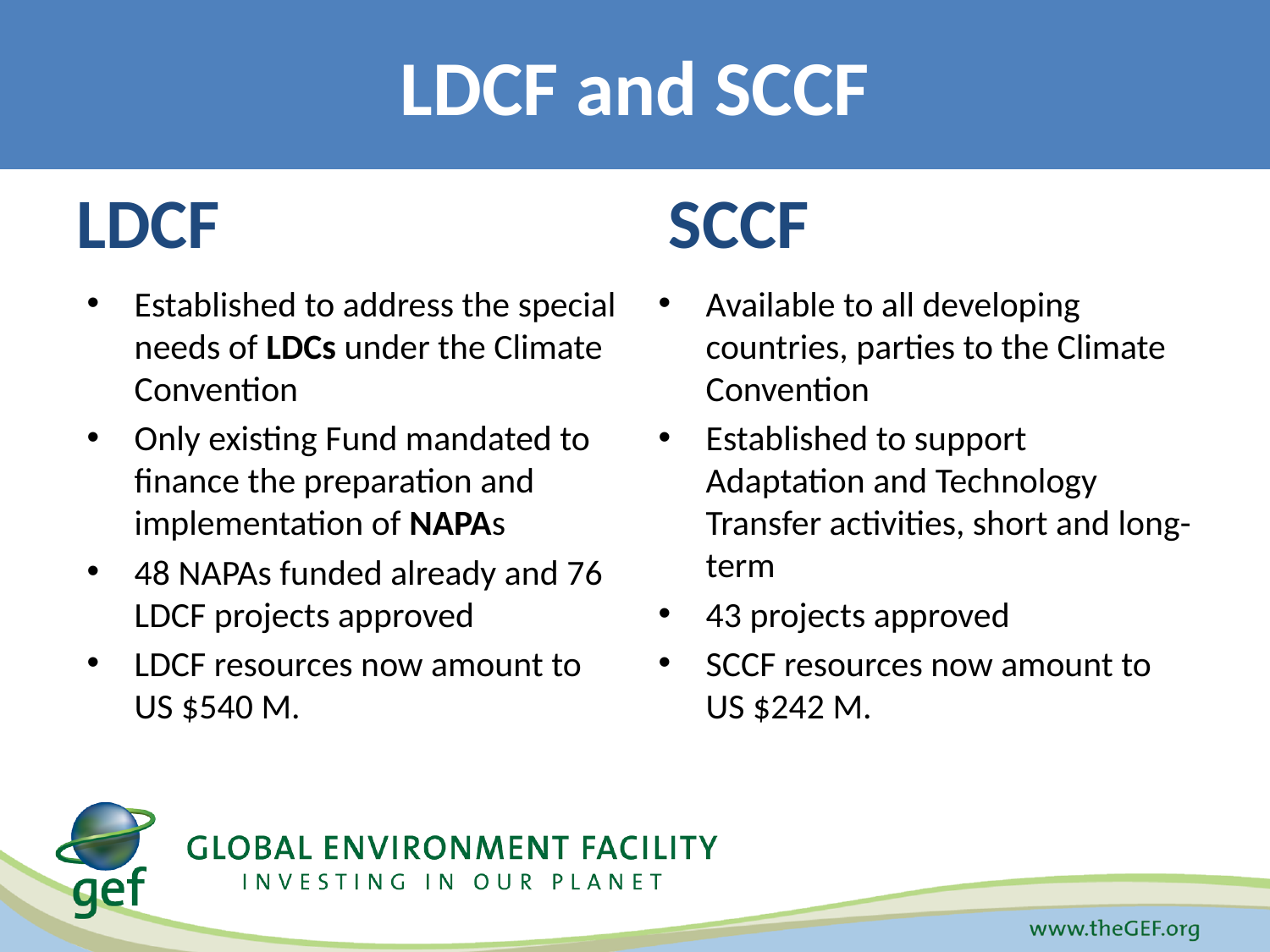

LDCF and SCCF
LDCF
SCCF
Established to address the special needs of LDCs under the Climate Convention
Only existing Fund mandated to finance the preparation and implementation of NAPAs
48 NAPAs funded already and 76 LDCF projects approved
LDCF resources now amount to US $540 M.

Available to all developing countries, parties to the Climate Convention
Established to support Adaptation and Technology Transfer activities, short and long-term
43 projects approved
SCCF resources now amount to US $242 M.